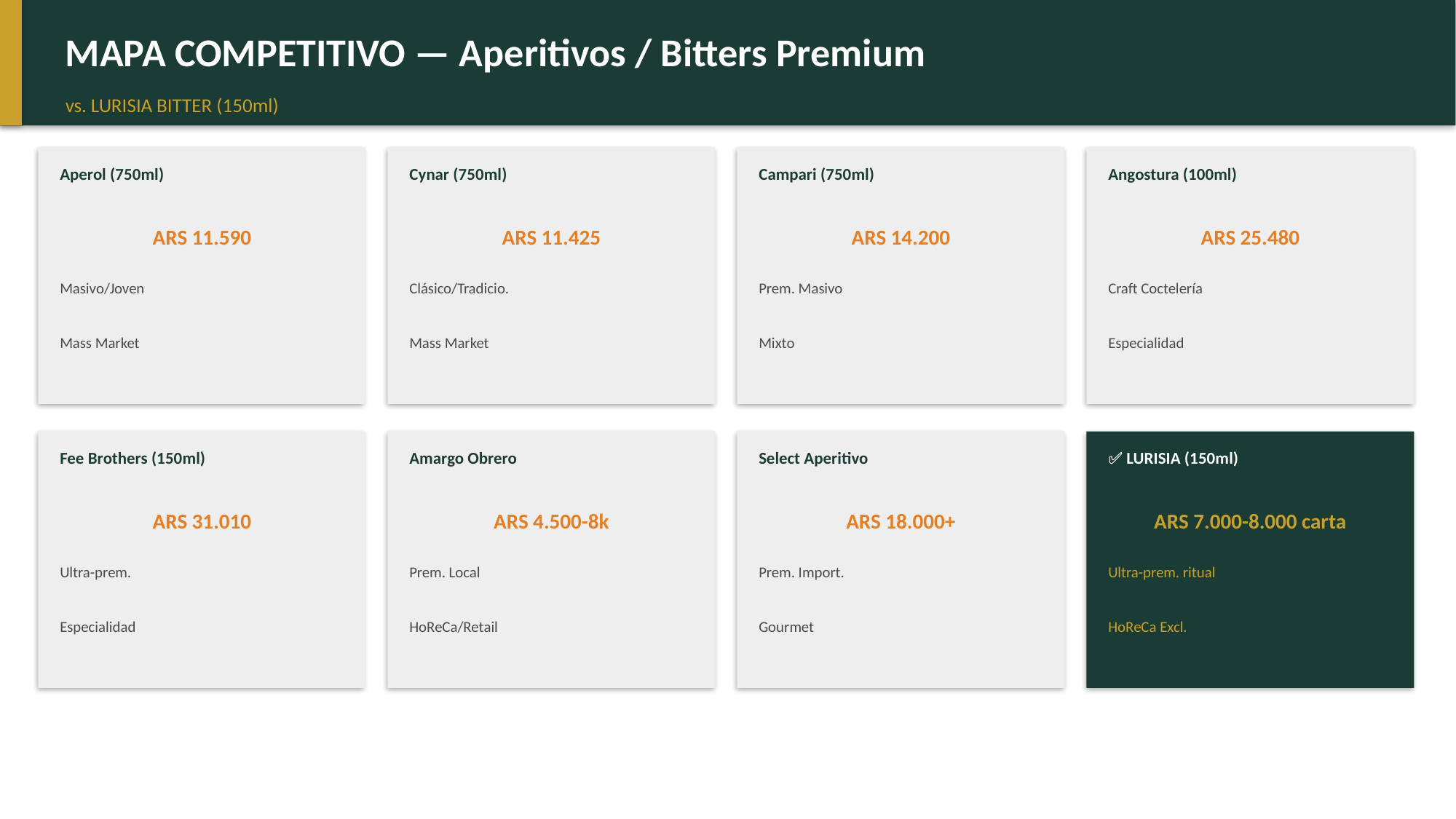

MAPA COMPETITIVO — Aperitivos / Bitters Premium
vs. LURISIA BITTER (150ml)

Aperol (750ml)
Cynar (750ml)
Campari (750ml)
Angostura (100ml)
ARS 11.590
ARS 11.425
ARS 14.200
ARS 25.480
Masivo/Joven
Clásico/Tradicio.
Prem. Masivo
Craft Coctelería
Mass Market
Mass Market
Mixto
Especialidad

Fee Brothers (150ml)
Amargo Obrero
Select Aperitivo
✅ LURISIA (150ml)
ARS 31.010
ARS 4.500-8k
ARS 18.000+
ARS 7.000-8.000 carta
Ultra-prem.
Prem. Local
Prem. Import.
Ultra-prem. ritual
Especialidad
HoReCa/Retail
Gourmet
HoReCa Excl.